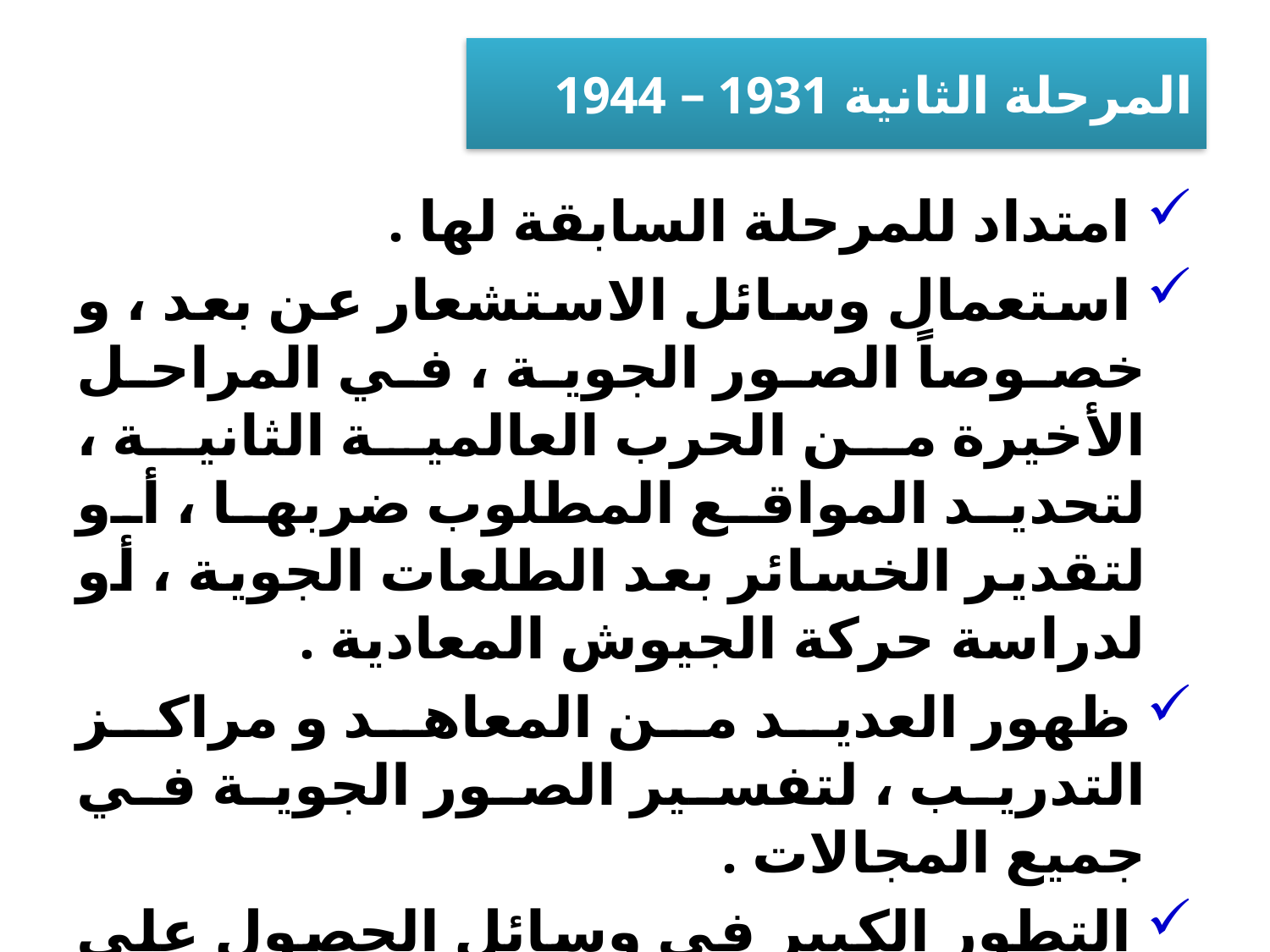

# المرحلة الثانية 1931 – 1944
 امتداد للمرحلة السابقة لها .
 استعمال وسائل الاستشعار عن بعد ، و خصوصاً الصور الجوية ، في المراحل الأخيرة من الحرب العالمية الثانية ، لتحديد المواقع المطلوب ضربها ، أو لتقدير الخسائر بعد الطلعات الجوية ، أو لدراسة حركة الجيوش المعادية .
 ظهور العديد من المعاهد و مراكز التدريب ، لتفسير الصور الجوية في جميع المجالات .
 التطور الكبير في وسائل الحصول على الصور الجوية ، و التطور الكبير أيضاً في مجالات استخدامها .